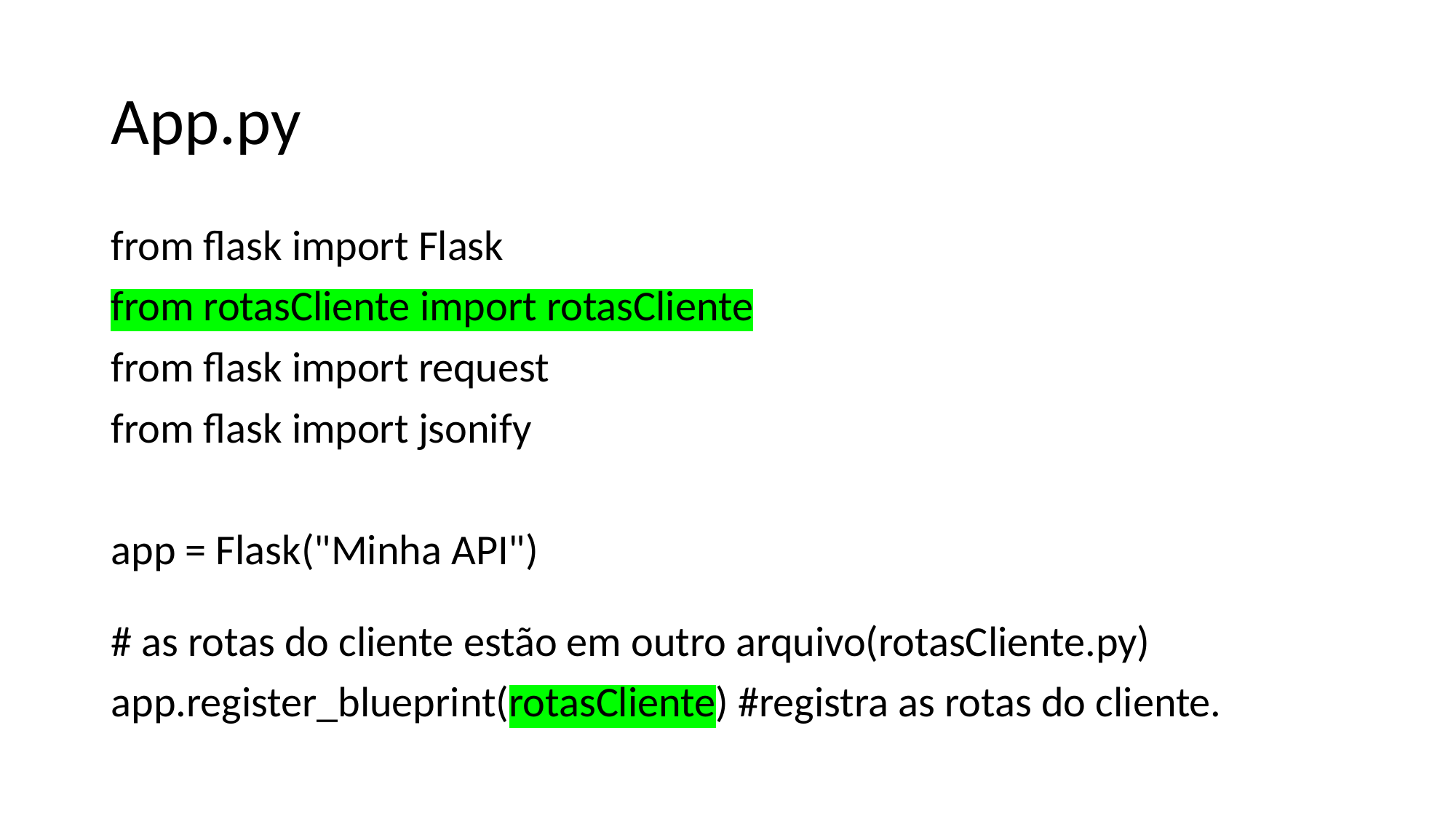

# App.py
from flask import Flask
from rotasCliente import rotasCliente
from flask import request
from flask import jsonify

app = Flask("Minha API")
# as rotas do cliente estão em outro arquivo(rotasCliente.py)
app.register_blueprint(rotasCliente) #registra as rotas do cliente.